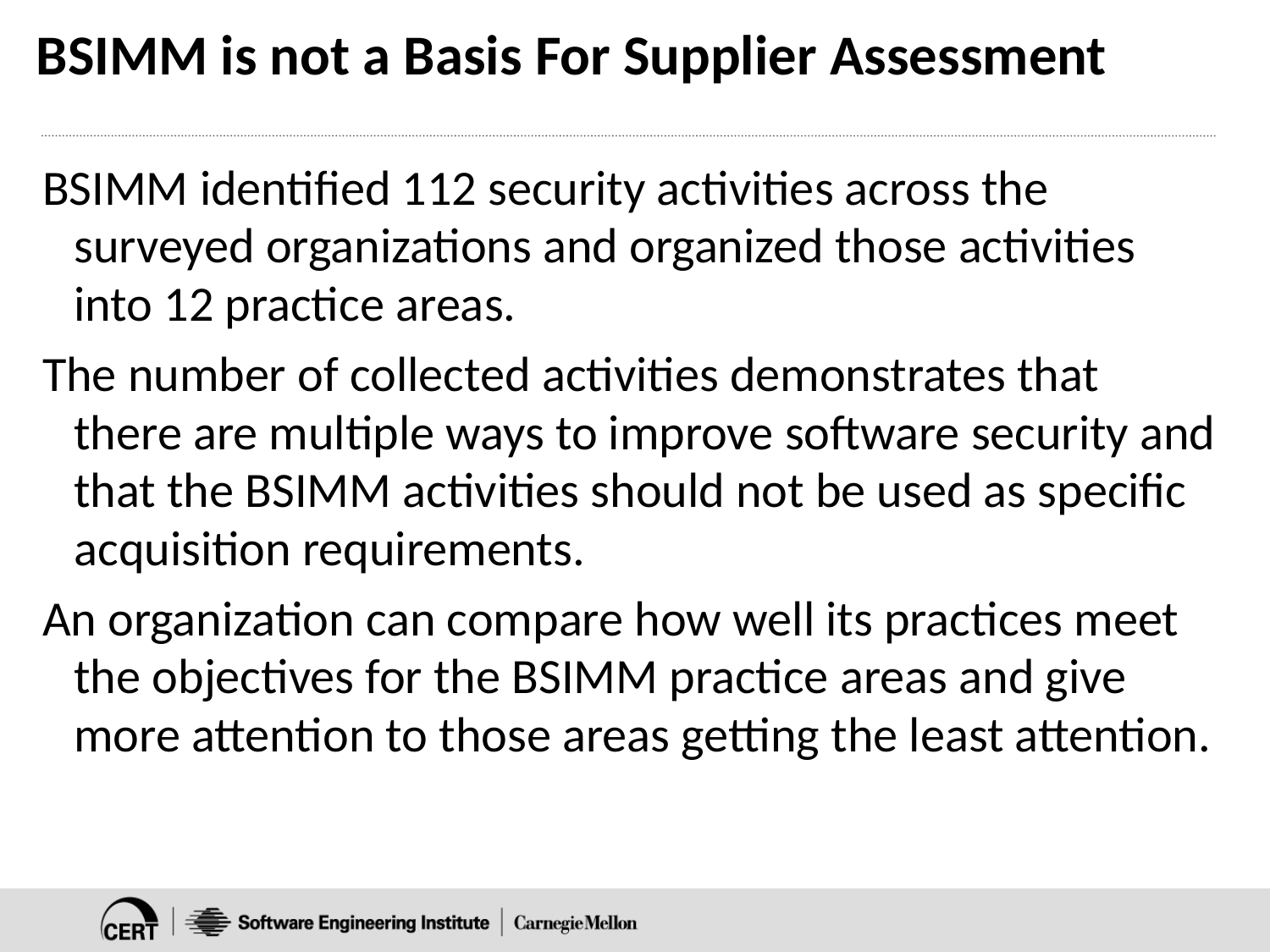

# BSIMM is not a Basis For Supplier Assessment
BSIMM identified 112 security activities across the surveyed organizations and organized those activities into 12 practice areas.
The number of collected activities demonstrates that there are multiple ways to improve software security and that the BSIMM activities should not be used as specific acquisition requirements.
An organization can compare how well its practices meet the objectives for the BSIMM practice areas and give more attention to those areas getting the least attention.